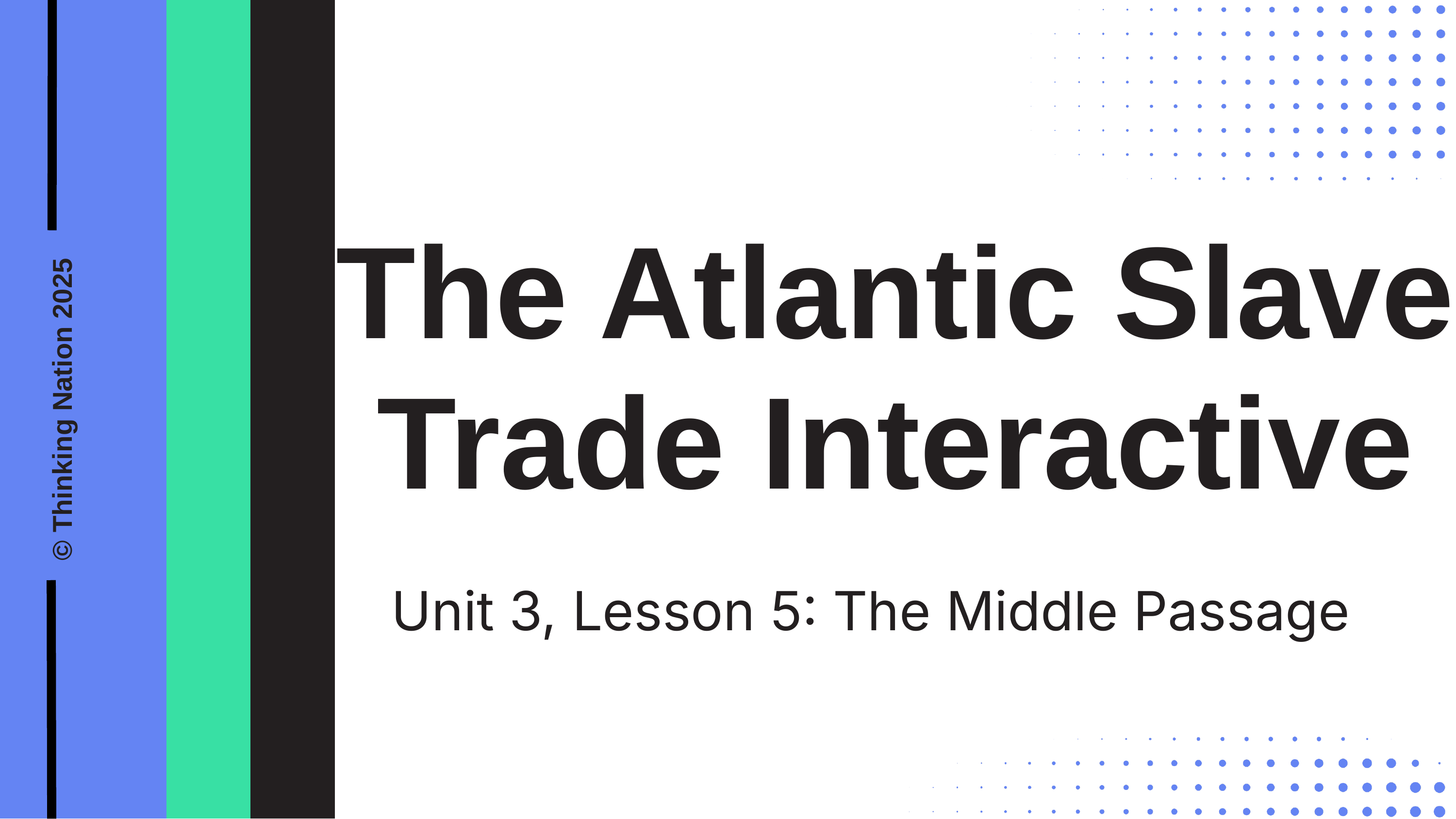

The Atlantic Slave Trade Interactive
© Thinking Nation 2025
Unit 3, Lesson 5: The Middle Passage